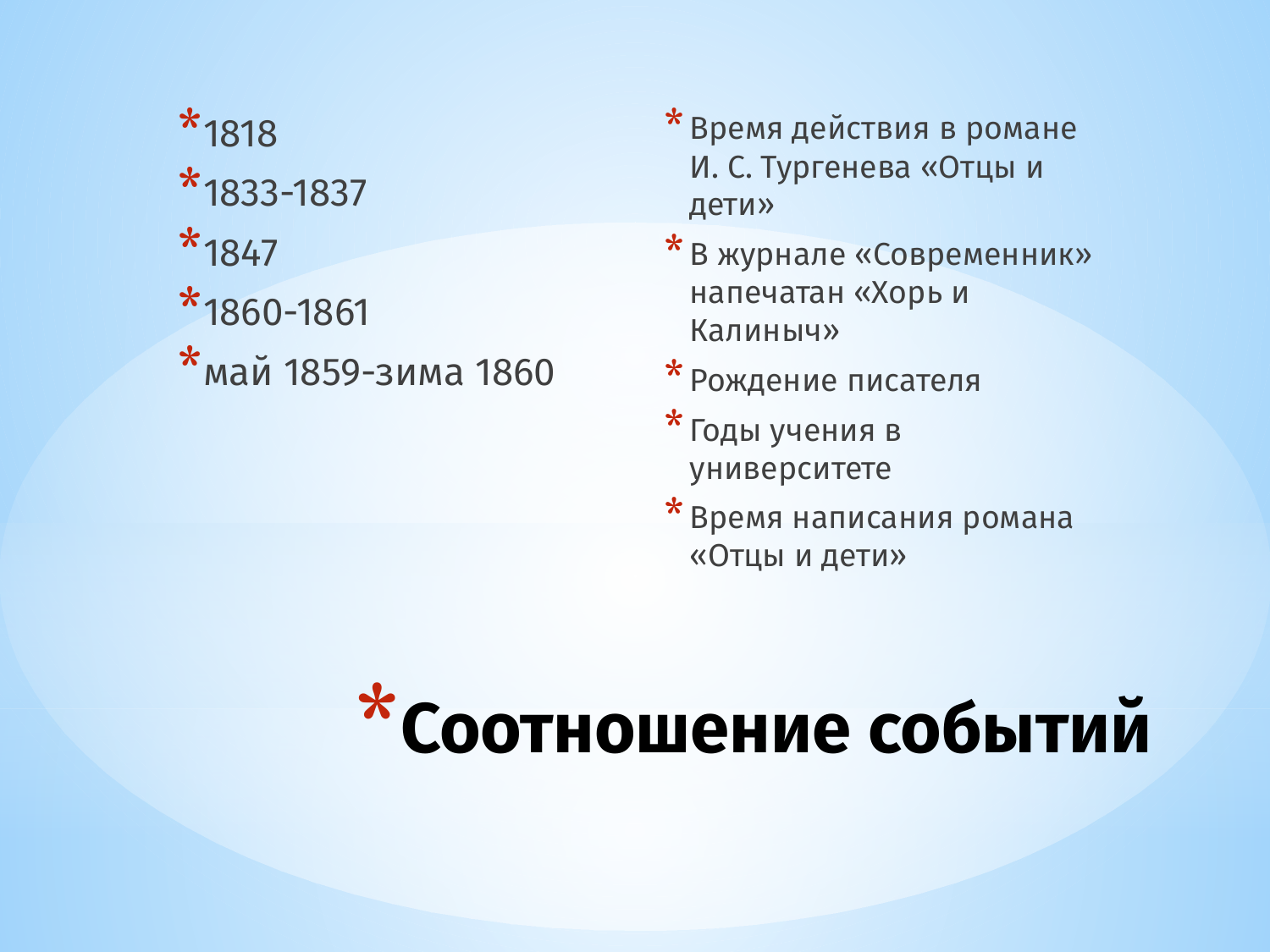

1818
1833-1837
1847
1860-1861
май 1859-зима 1860
Время действия в романе И. С. Тургенева «Отцы и дети»
В журнале «Современник» напечатан «Хорь и Калиныч»
Рождение писателя
Годы учения в университете
Время написания романа «Отцы и дети»
# Соотношение событий